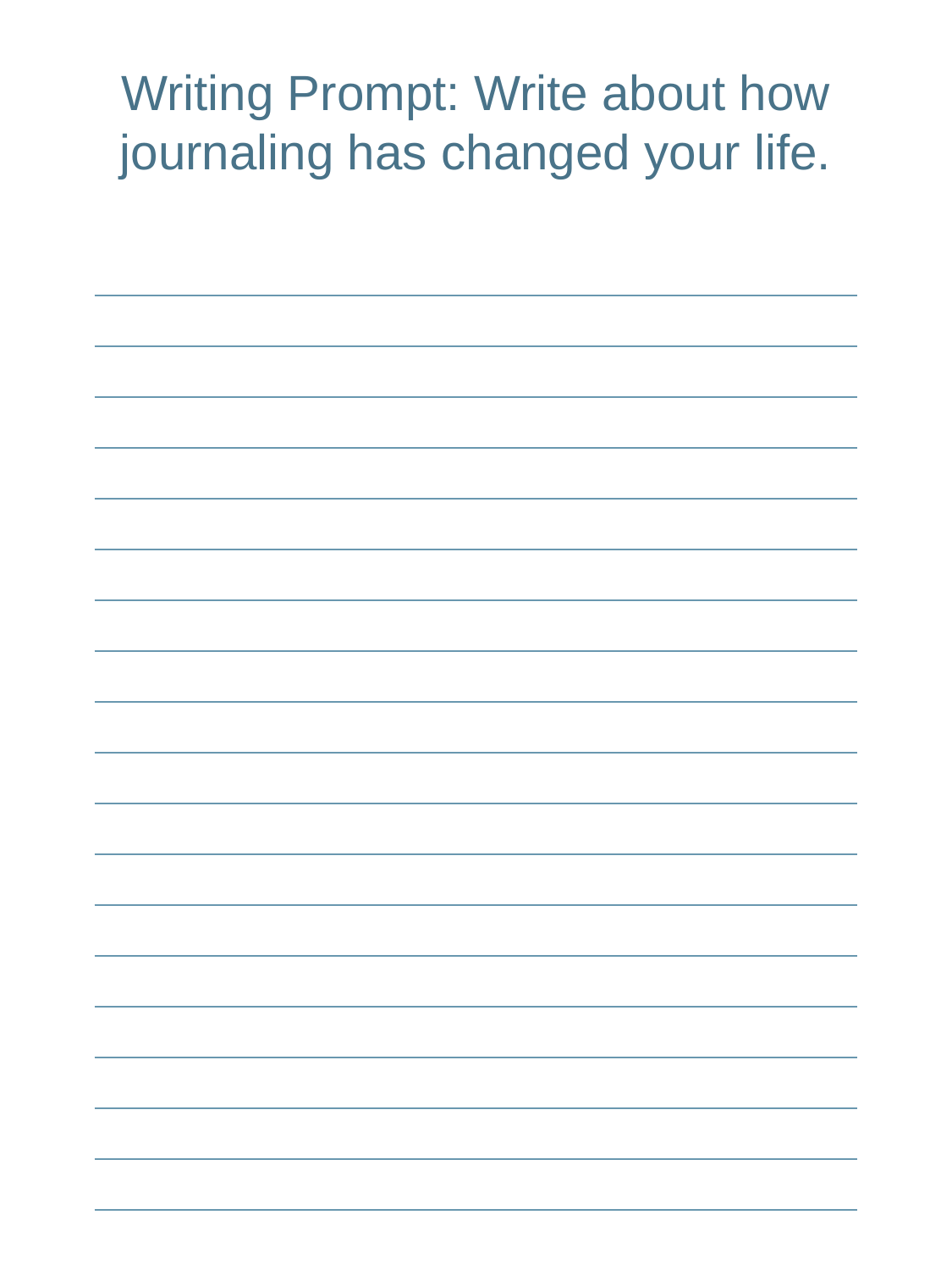

Writing Prompt: Write about how journaling has changed your life.
|  |
| --- |
|  |
|  |
|  |
|  |
|  |
|  |
|  |
|  |
|  |
|  |
|  |
|  |
|  |
|  |
|  |
|  |
|  |